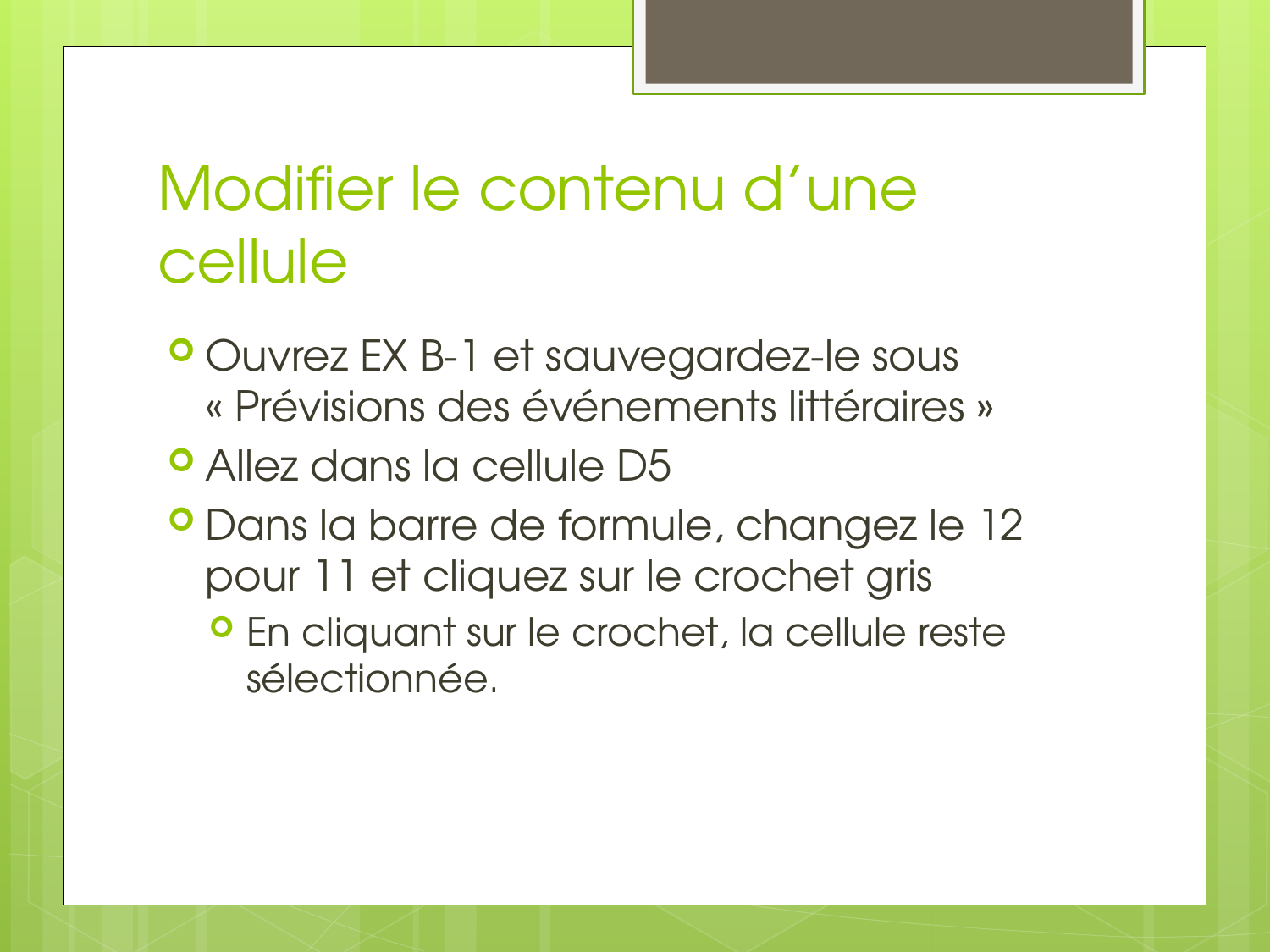

# Modifier le contenu d’une cellule
Ouvrez EX B-1 et sauvegardez-le sous « Prévisions des événements littéraires »
Allez dans la cellule D5
Dans la barre de formule, changez le 12 pour 11 et cliquez sur le crochet gris
En cliquant sur le crochet, la cellule reste sélectionnée.